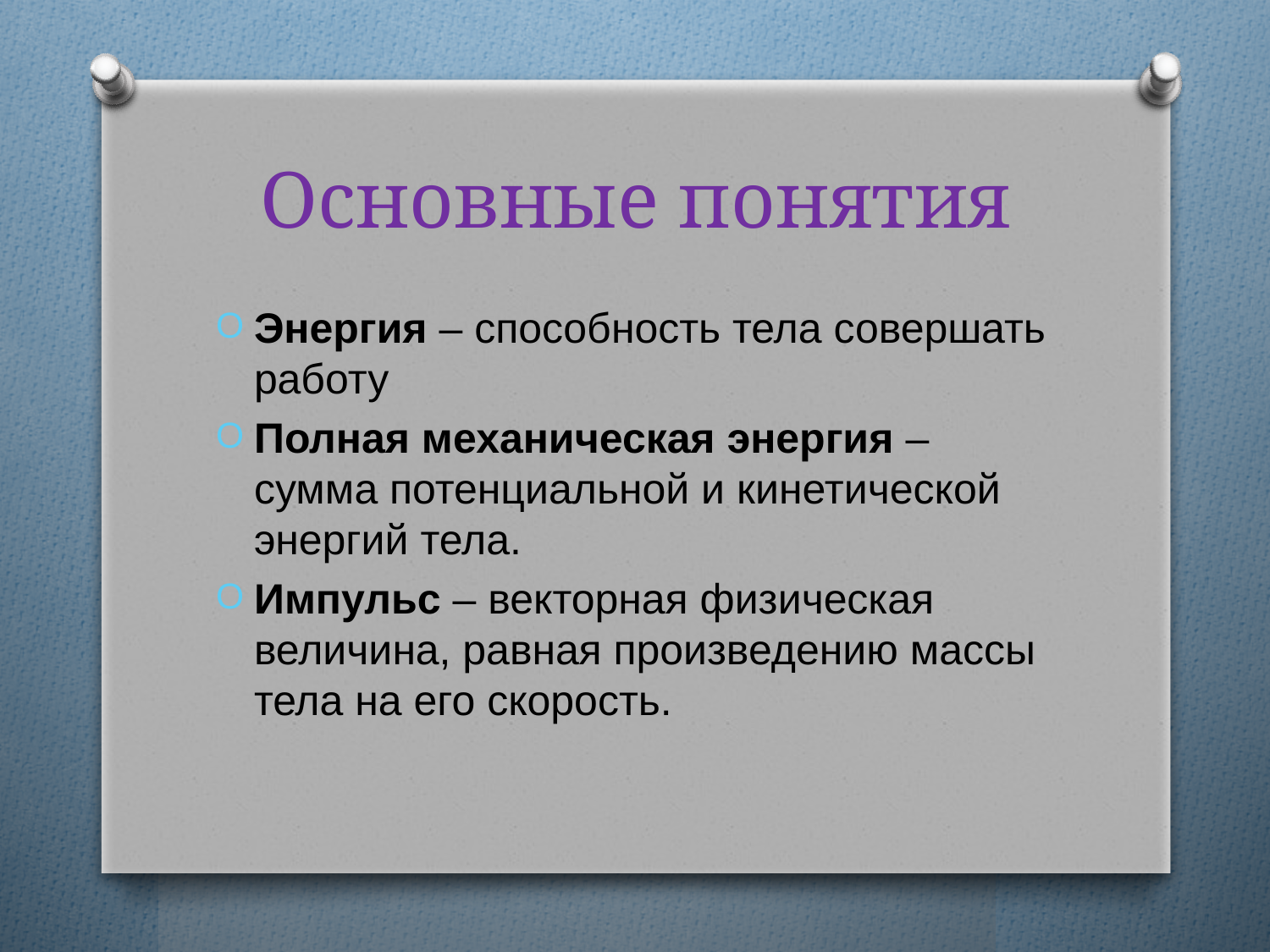

# Основные понятия
Энергия – способность тела совершать работу
Полная механическая энергия – сумма потенциальной и кинетической энергий тела.
Импульс – векторная физическая величина, равная произведению массы тела на его скорость.